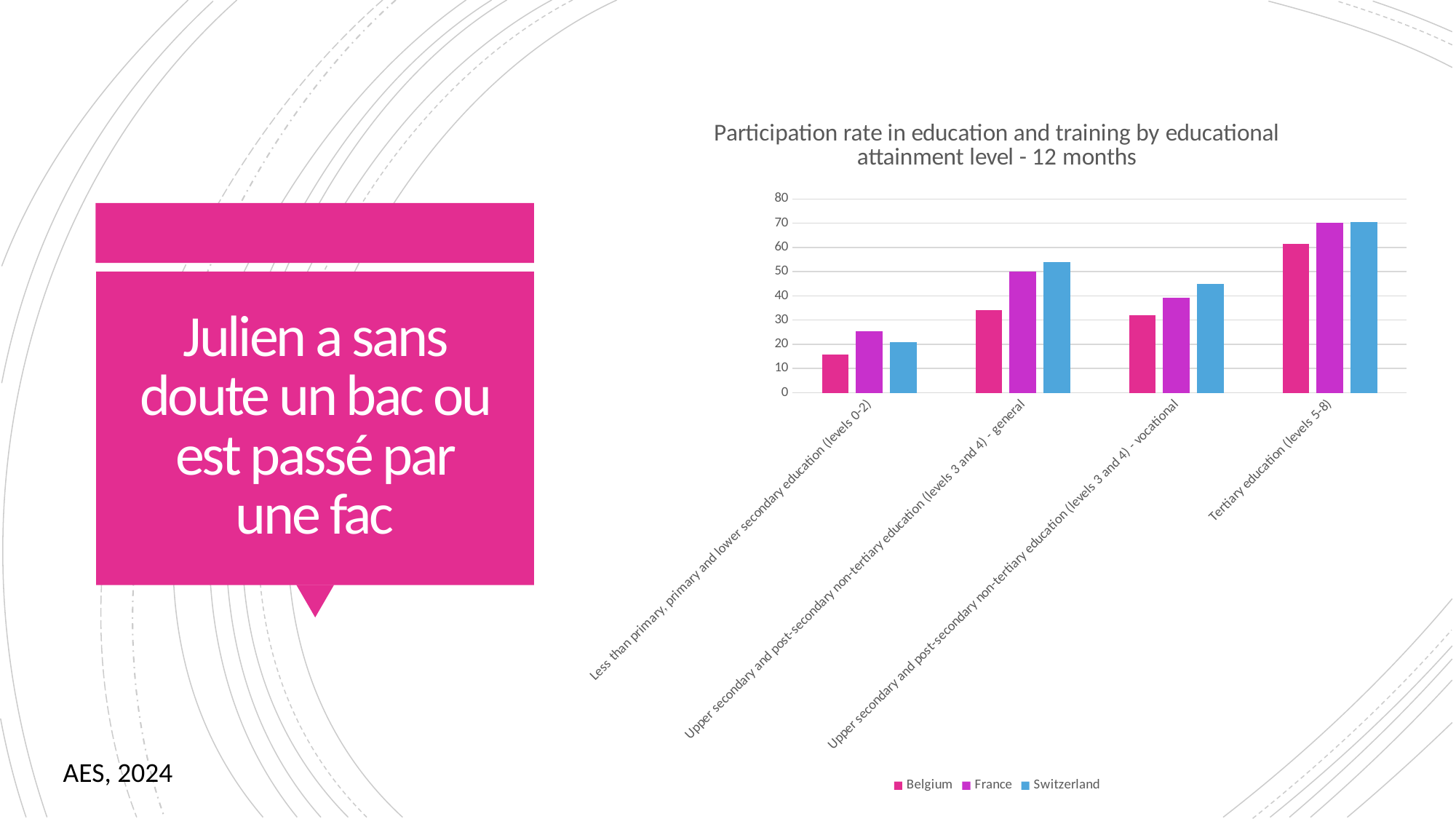

### Chart: Participation rate in education and training by educational attainment level - 12 months

| Category | Belgium | France | Switzerland |
|---|---|---|---|
| Less than primary, primary and lower secondary education (levels 0-2) | 15.9 | 25.4 | 21.0 |
| Upper secondary and post-secondary non-tertiary education (levels 3 and 4) - general | 34.1 | 49.9 | 53.8 |
| Upper secondary and post-secondary non-tertiary education (levels 3 and 4) - vocational | 32.1 | 39.2 | 44.9 |
| Tertiary education (levels 5-8) | 61.4 | 70.3 | 70.4 |
# Julien a sans doute un bac ou est passé par une fac
AES, 2024